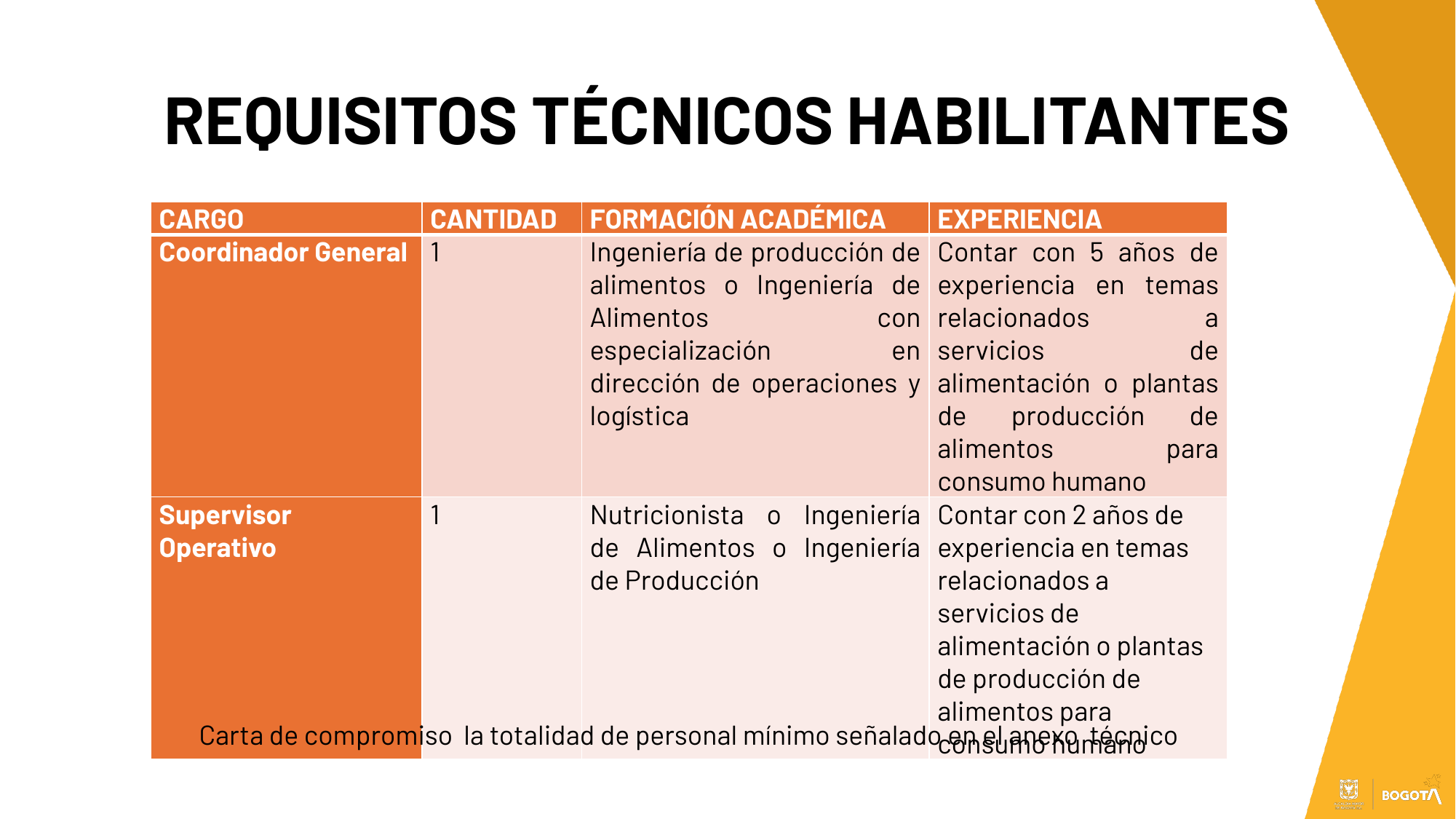

# REQUISITOS TÉCNICOS HABILITANTES
| CARGO | CANTIDAD | FORMACIÓN ACADÉMICA | EXPERIENCIA |
| --- | --- | --- | --- |
| Coordinador General | 1 | Ingeniería de producción de alimentos o Ingeniería de Alimentos con especialización en dirección de operaciones y logística | Contar con 5 años de experiencia en temas relacionados a servicios de alimentación o plantas de producción de alimentos para consumo humano |
| Supervisor Operativo | 1 | Nutricionista o Ingeniería de Alimentos o Ingeniería de Producción | Contar con 2 años de experiencia en temas relacionados a servicios de alimentación o plantas de producción de alimentos para consumo humano |
Carta de compromiso  la totalidad de personal mínimo señalado en el anexo  técnico